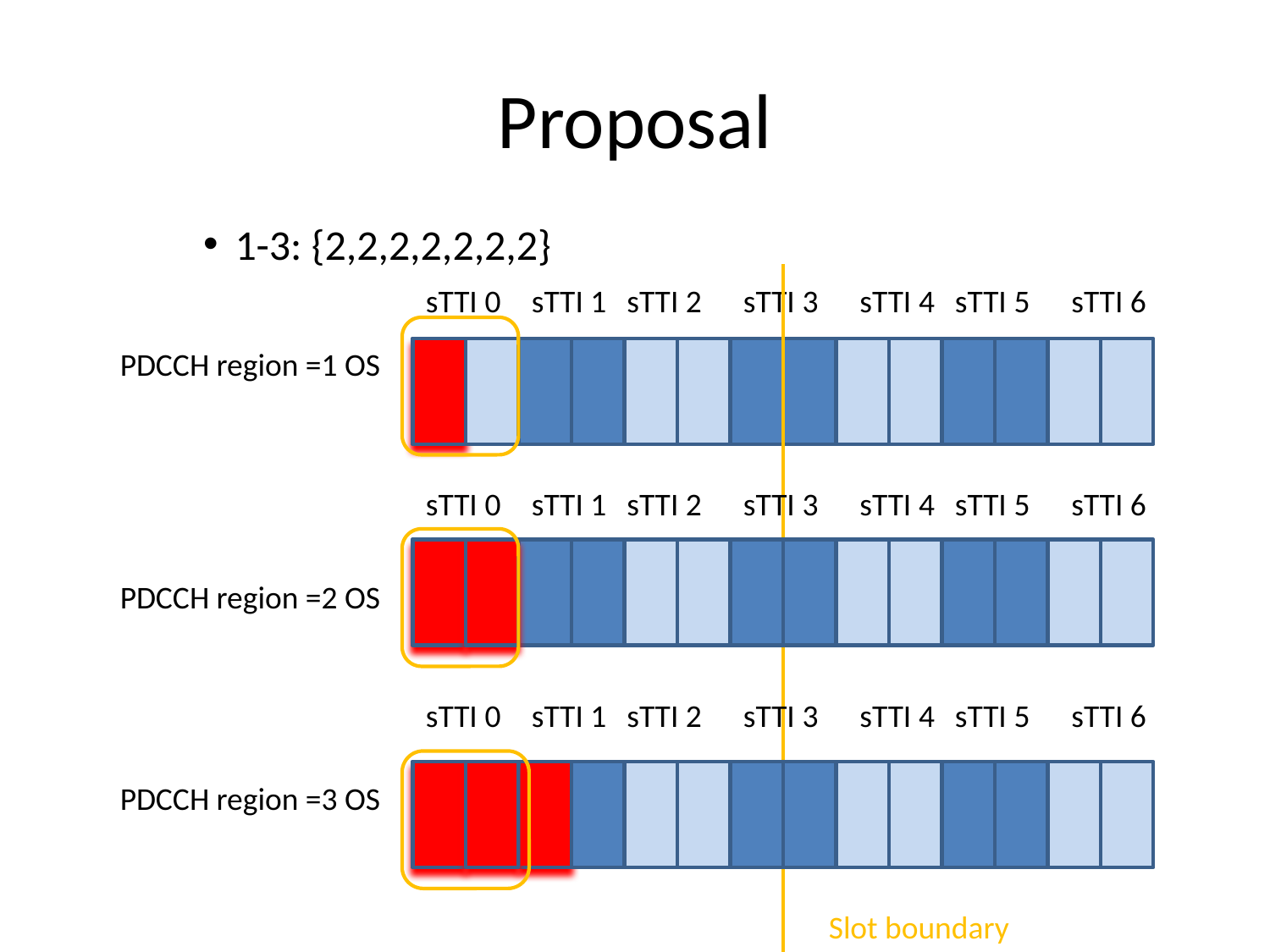

# Proposal
1-3: {2,2,2,2,2,2,2}

sTTI 0
sTTI 1
sTTI 2
sTTI 3
sTTI 4
sTTI 5
sTTI 6

PDCCH region =1 OS

sTTI 0
sTTI 1
sTTI 2
sTTI 3
sTTI 4
sTTI 5
sTTI 6

PDCCH region =2 OS
sTTI 0
sTTI 1
sTTI 2
sTTI 3
sTTI 4
sTTI 5
sTTI 6

PDCCH region =3 OS
Slot boundary